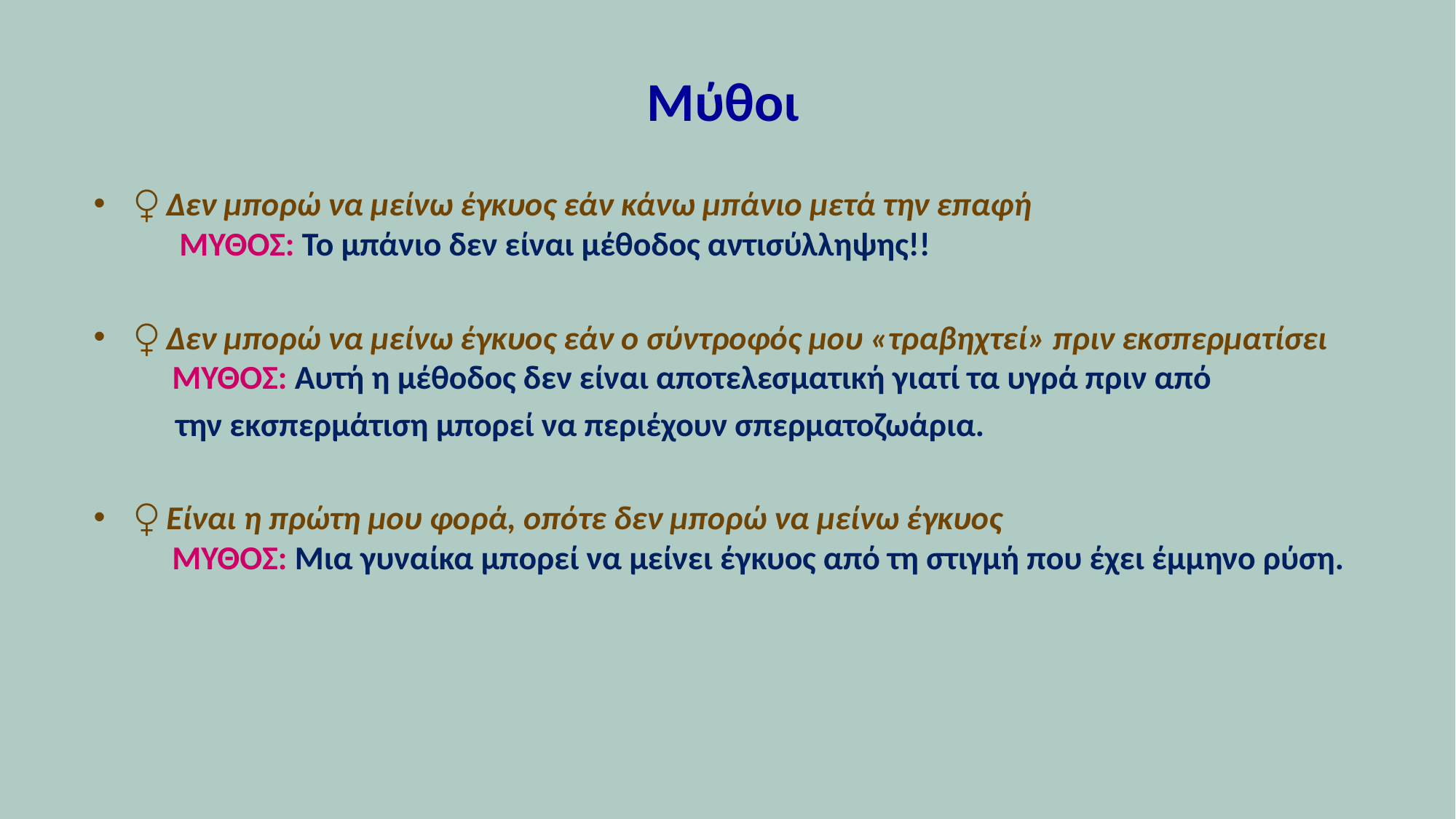

# Μύθοι
♀ Δεν μπορώ να μείνω έγκυος εάν κάνω μπάνιο μετά την επαφή
      ΜΥΘΟΣ: Το μπάνιο δεν είναι μέθοδος αντισύλληψης!!

♀ Δεν μπορώ να μείνω έγκυος εάν ο σύντροφός μου «τραβηχτεί» πριν εκσπερματίσει
     ΜΥΘΟΣ: Αυτή η μέθοδος δεν είναι αποτελεσματική γιατί τα υγρά πριν από
           την εκσπερμάτιση μπορεί να περιέχουν σπερματοζωάρια.

♀ Είναι η πρώτη μου φορά, οπότε δεν μπορώ να μείνω έγκυος
     ΜΥΘΟΣ: Μια γυναίκα μπορεί να μείνει έγκυος από τη στιγμή που έχει έμμηνο ρύση.